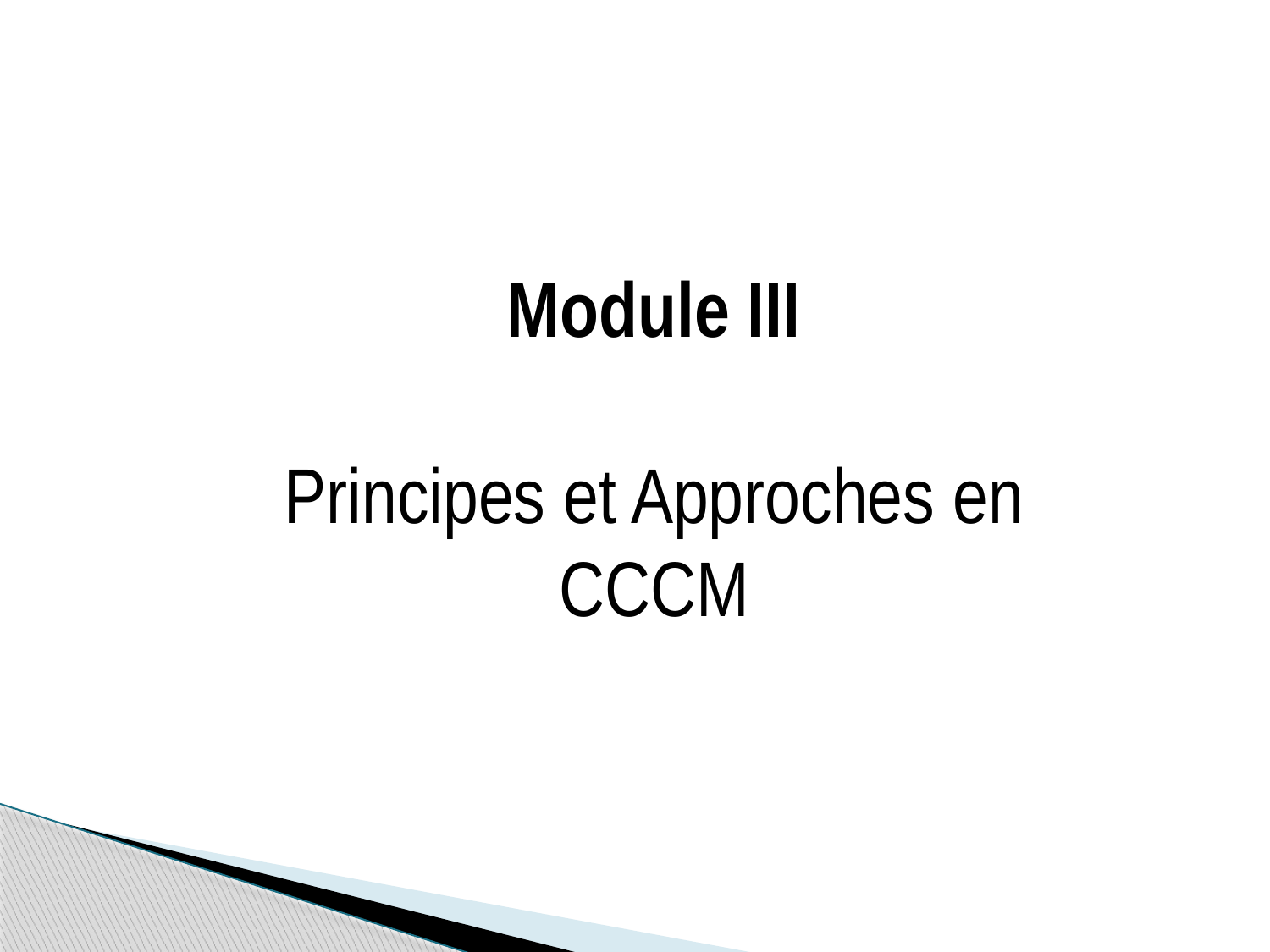

Module III

Principes et Approches en CCCM